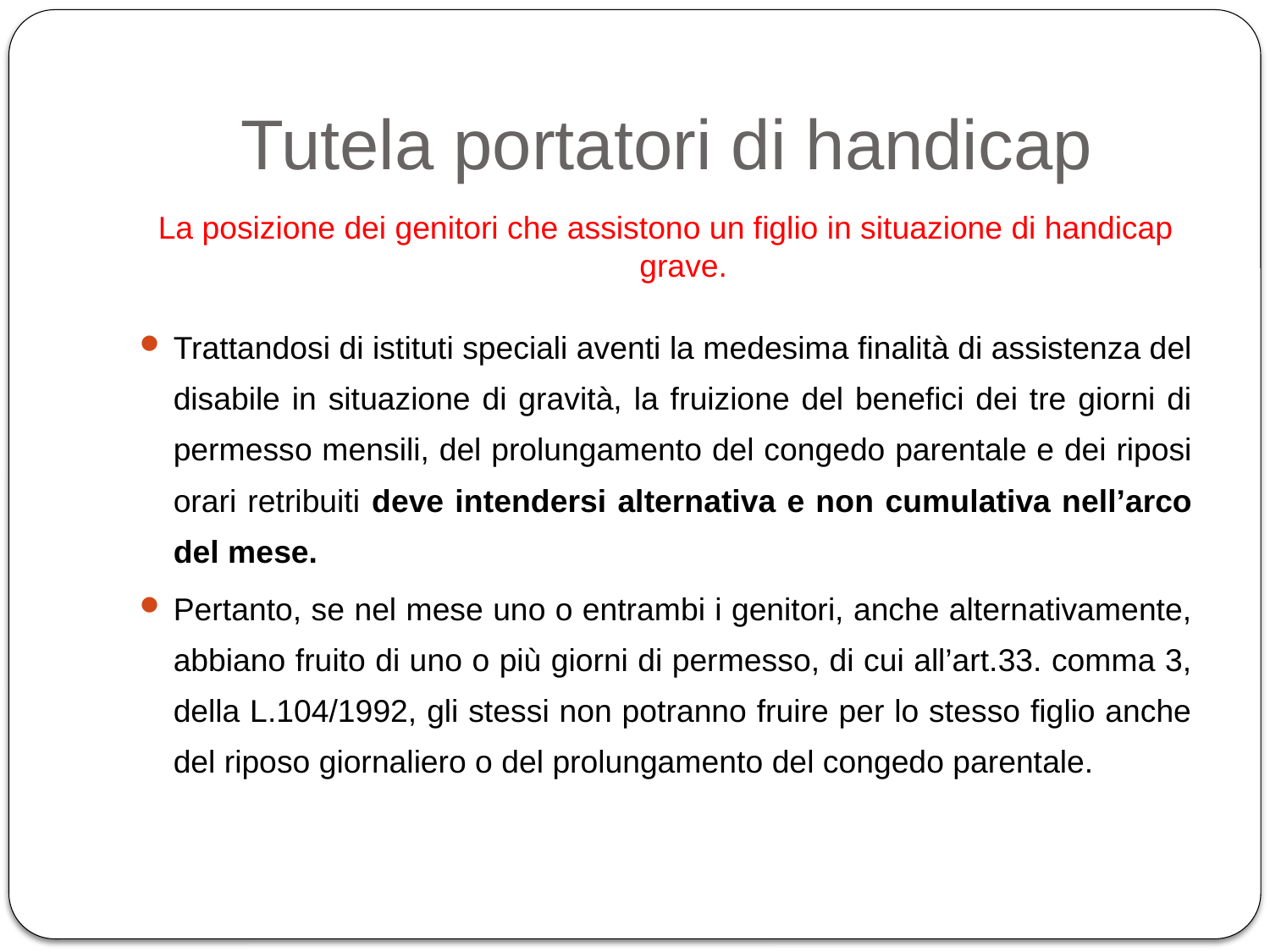

# Tutela portatori di handicap
La posizione dei genitori che assistono un figlio in situazione di handicap grave.

Trattandosi di istituti speciali aventi la medesima finalità di assistenza del disabile in situazione di gravità, la fruizione del benefici dei tre giorni di permesso mensili, del prolungamento del congedo parentale e dei riposi orari retribuiti deve intendersi alternativa e non cumulativa nell’arco del mese.
Pertanto, se nel mese uno o entrambi i genitori, anche alternativamente, abbiano fruito di uno o più giorni di permesso, di cui all’art.33. comma 3, della L.104/1992, gli stessi non potranno fruire per lo stesso figlio anche del riposo giornaliero o del prolungamento del congedo parentale.